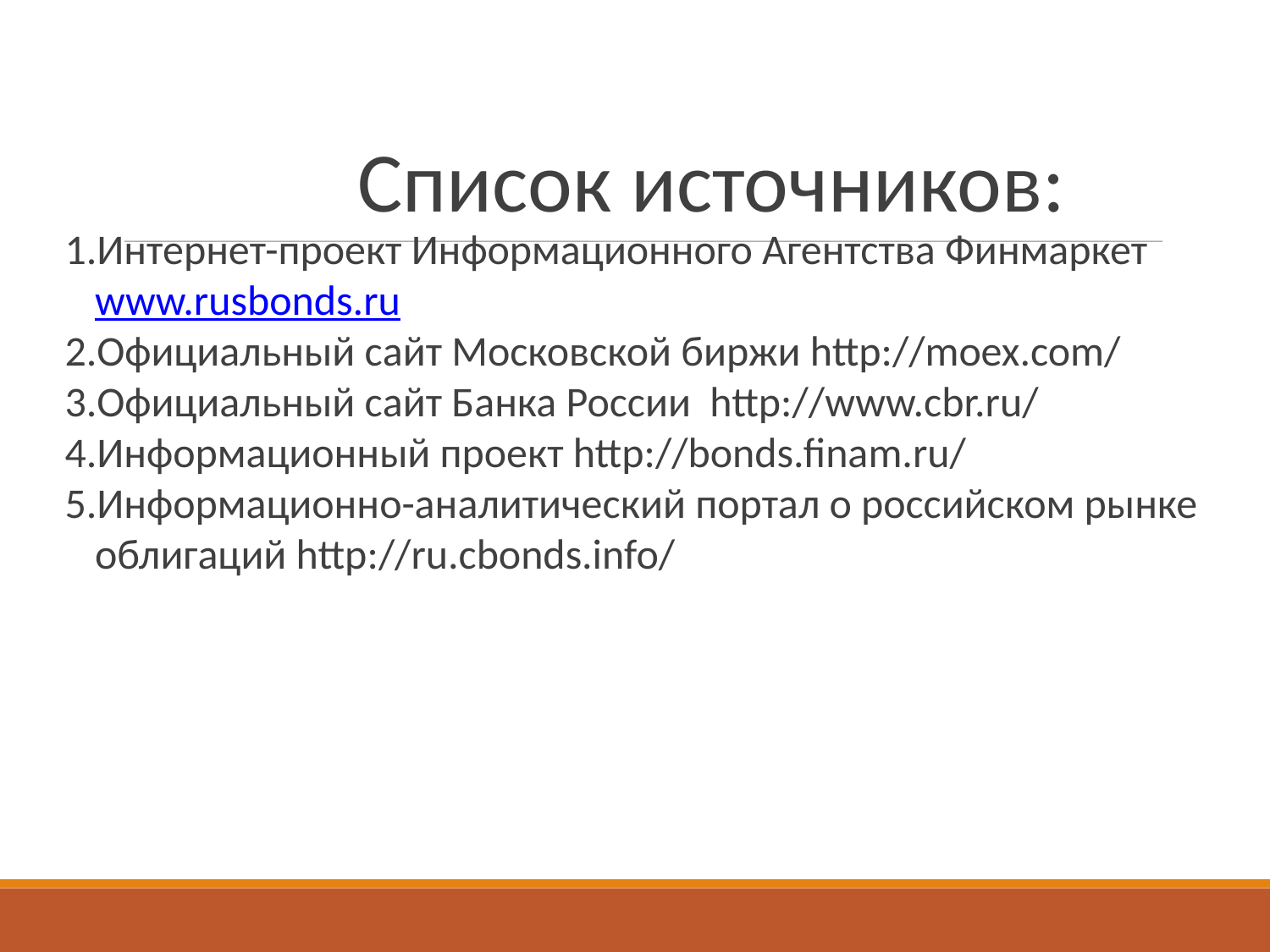

Список источников:
Интернет-проект Информационного Агентства Финмаркет www.rusbonds.ru
Официальный сайт Московской биржи http://moex.com/
Официальный сайт Банка России  http://www.cbr.ru/
Информационный проект http://bonds.finam.ru/
Информационно-аналитический портал о российском рынке облигаций http://ru.cbonds.info/